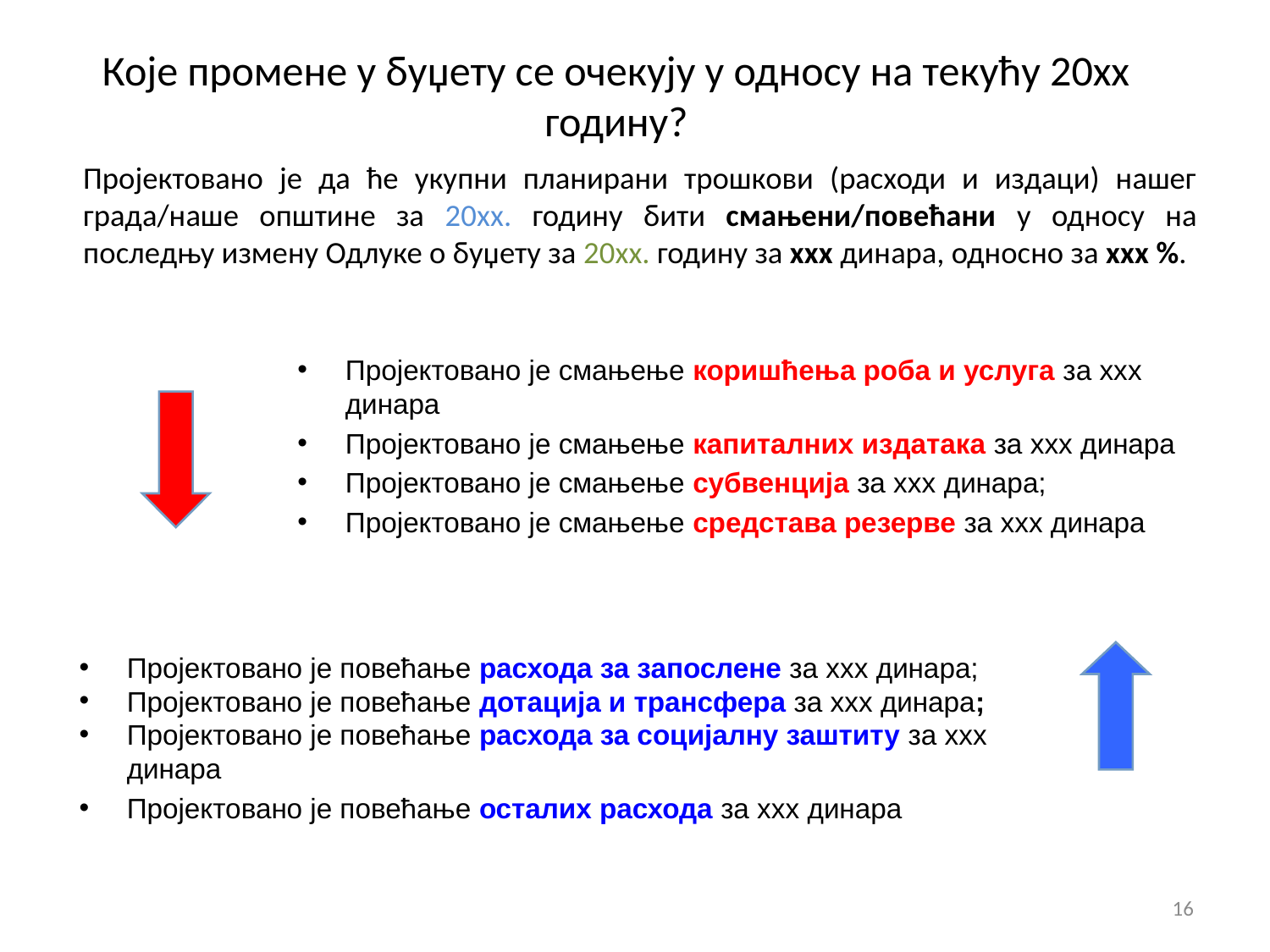

Које промене у буџету се очекују у односу на текућу 20хх годину?
Пројектовано је да ће укупни планирани трошкови (расходи и издаци) нашег града/наше општине за 20хх. годину бити смањени/повећани у односу на последњу измену Одлуке о буџету за 20хх. годину за ххх динара, односно за ххх %.

Пројектовано је смањење коришћења роба и услуга за ххх динара
Пројектовано је смањење капиталних издатака за xxx динара
Пројектовано је смањење субвенција за ххх динара;
Пројектовано је смањење средстава резерве за ххх динара

Пројектовано је повећање расхода за запослене за ххх динара;
Пројектовано је повећање дотација и трансфера за ххх динара;
Пројектовано је повећање расхода за социјалну заштиту за ххх динара
Пројектовано је повећање осталих расхода за ххх динара

16